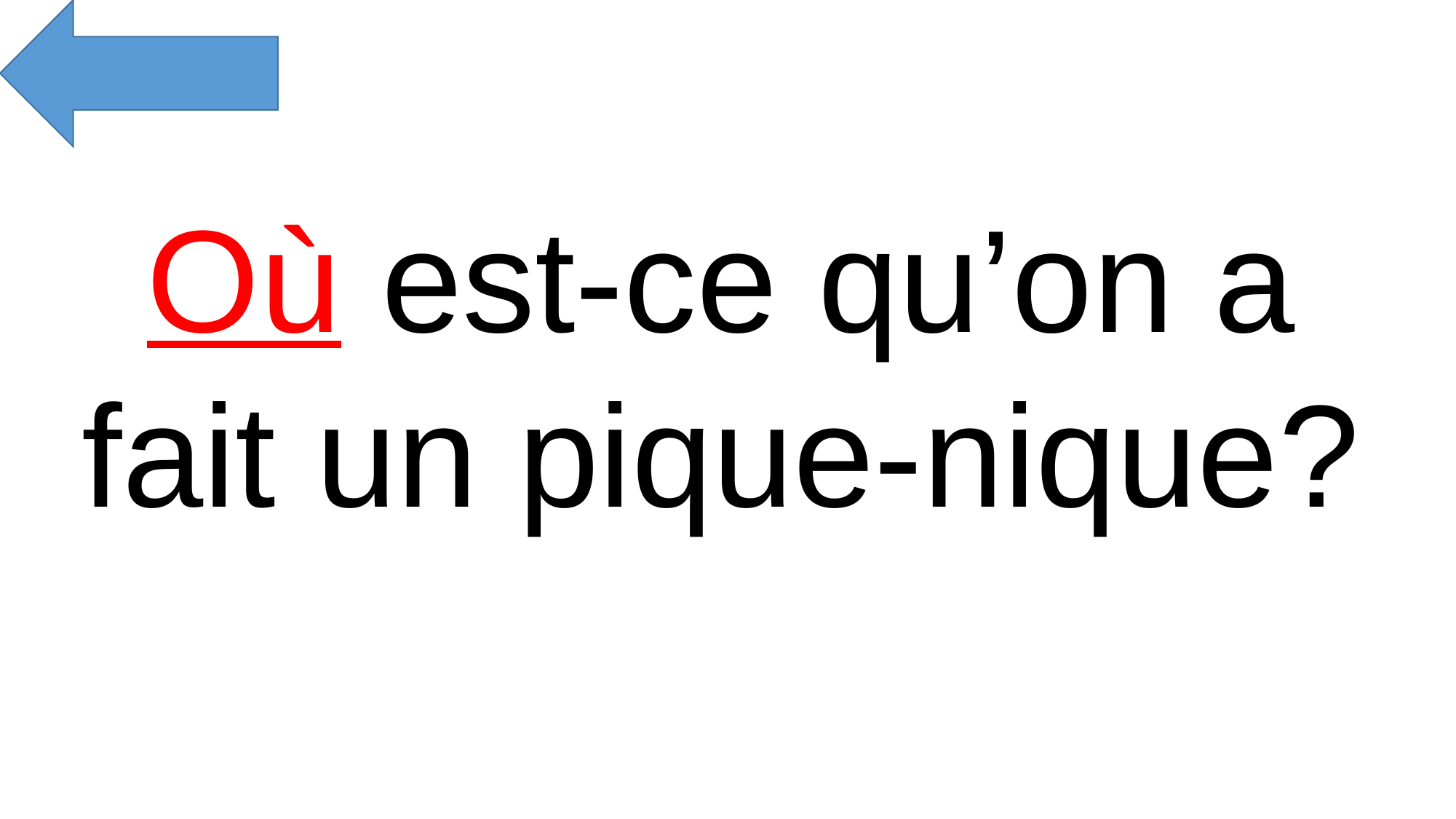

Où est-ce qu’on a fait un pique-nique?